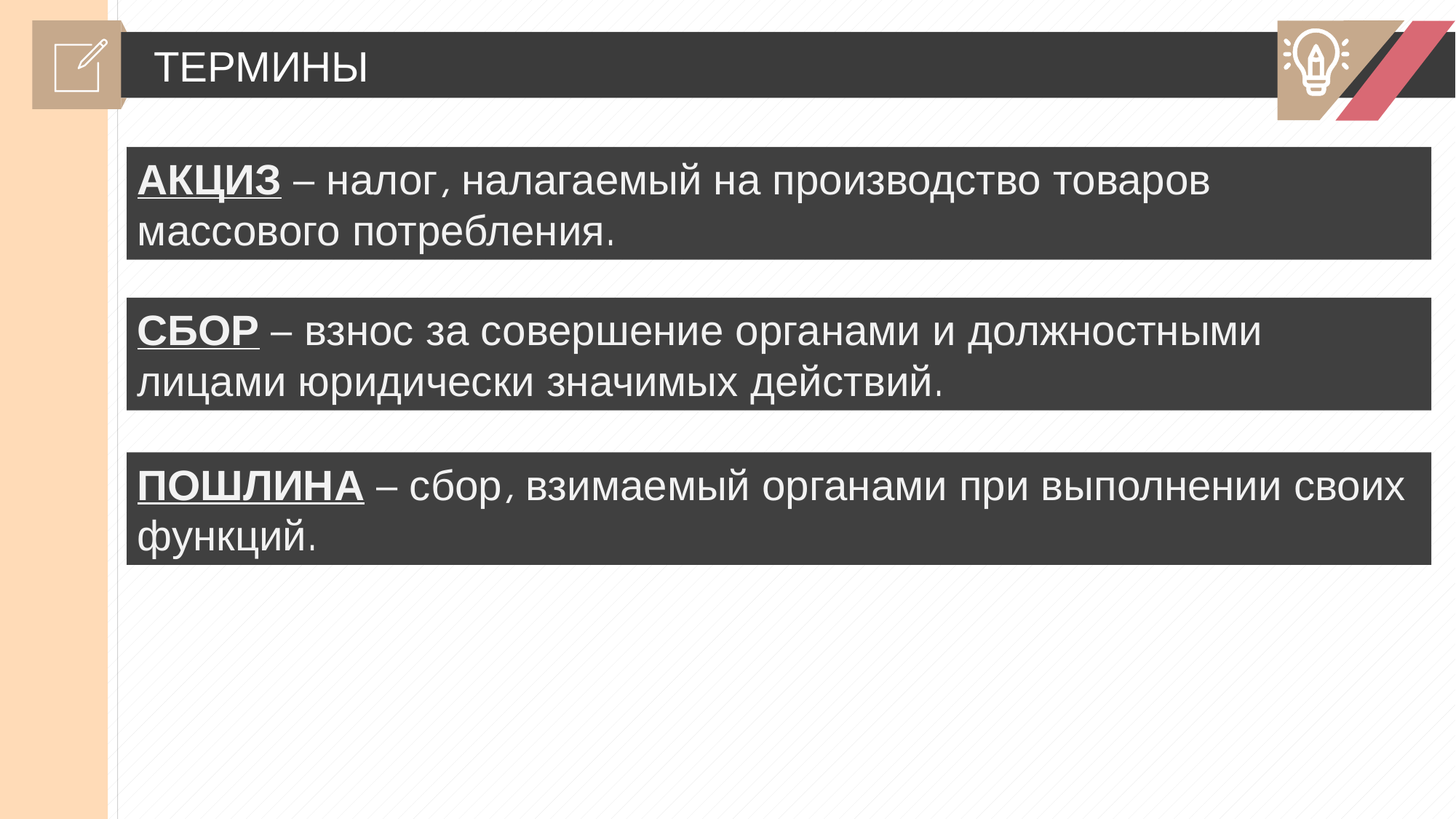

ТЕРМИНЫ

АКЦИЗ – налог, налагаемый на производство товаров массового потребления.
СБОР – взнос за совершение органами и должностными лицами юридически значимых действий.
ПОШЛИНА – сбор, взимаемый органами при выполнении своих функций.